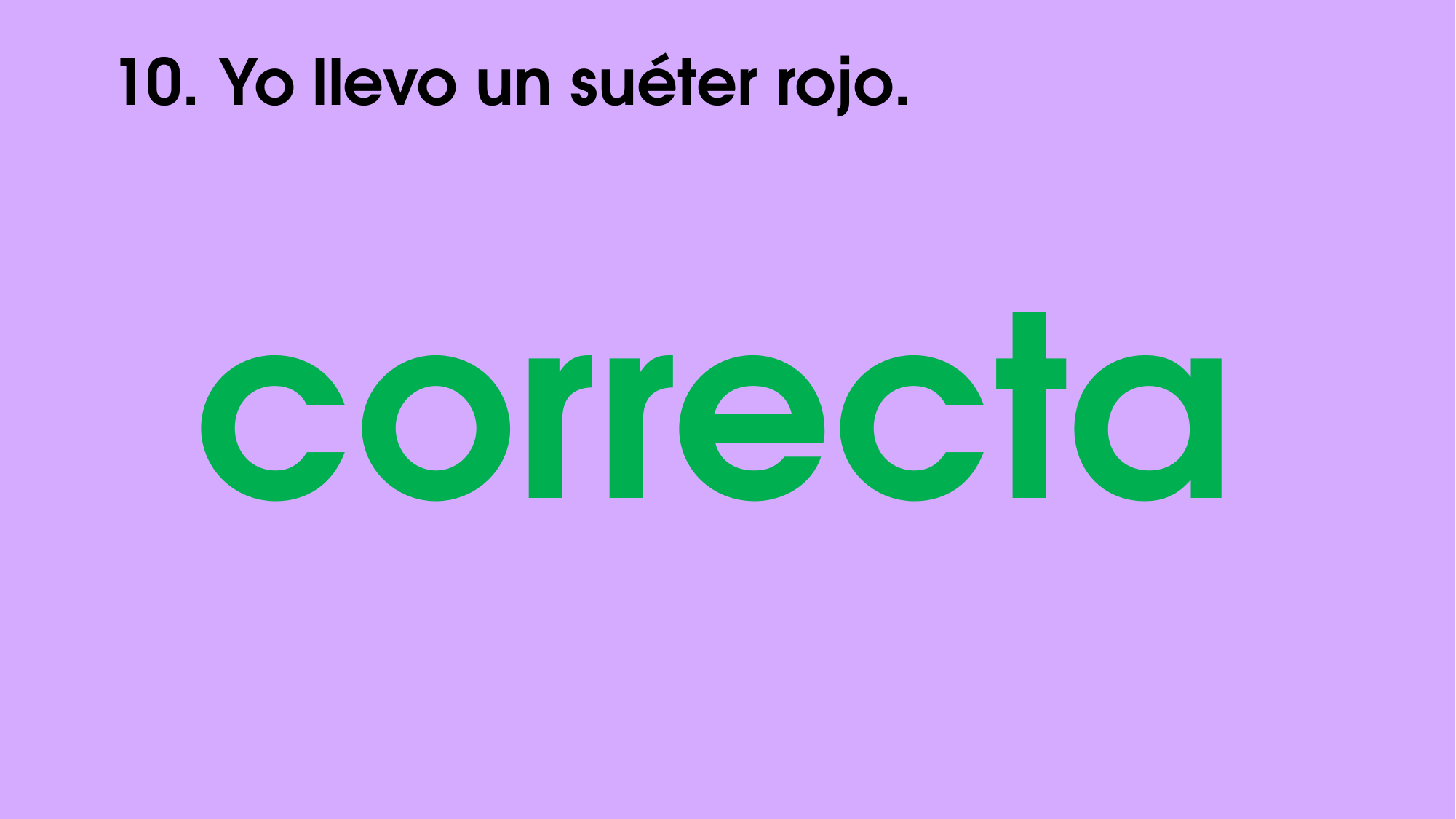

# 10. Yo llevo un suéter rojo.
correcta